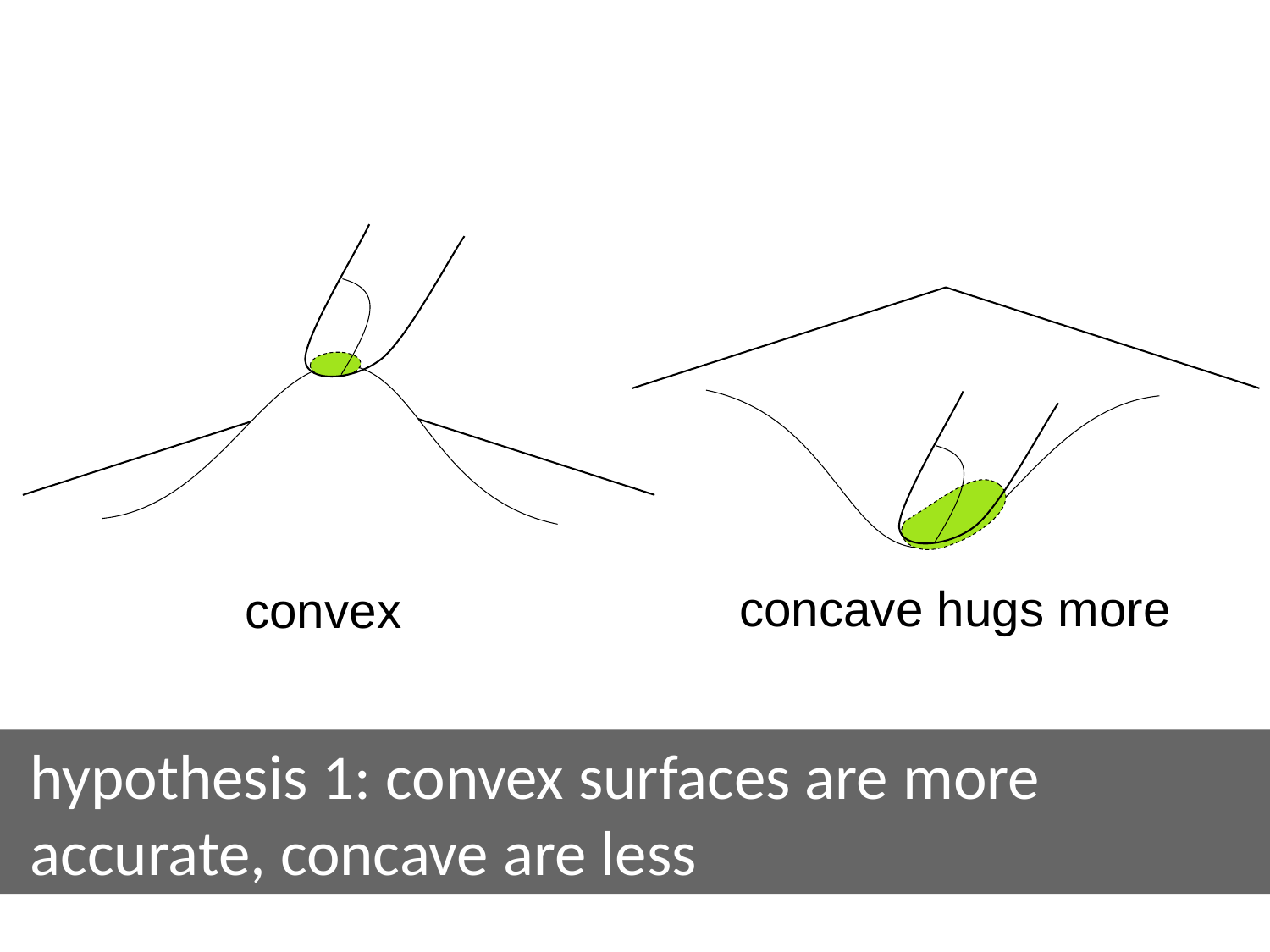

concave hugs more
convex
hypothesis 1: convex surfaces are more accurate, concave are less